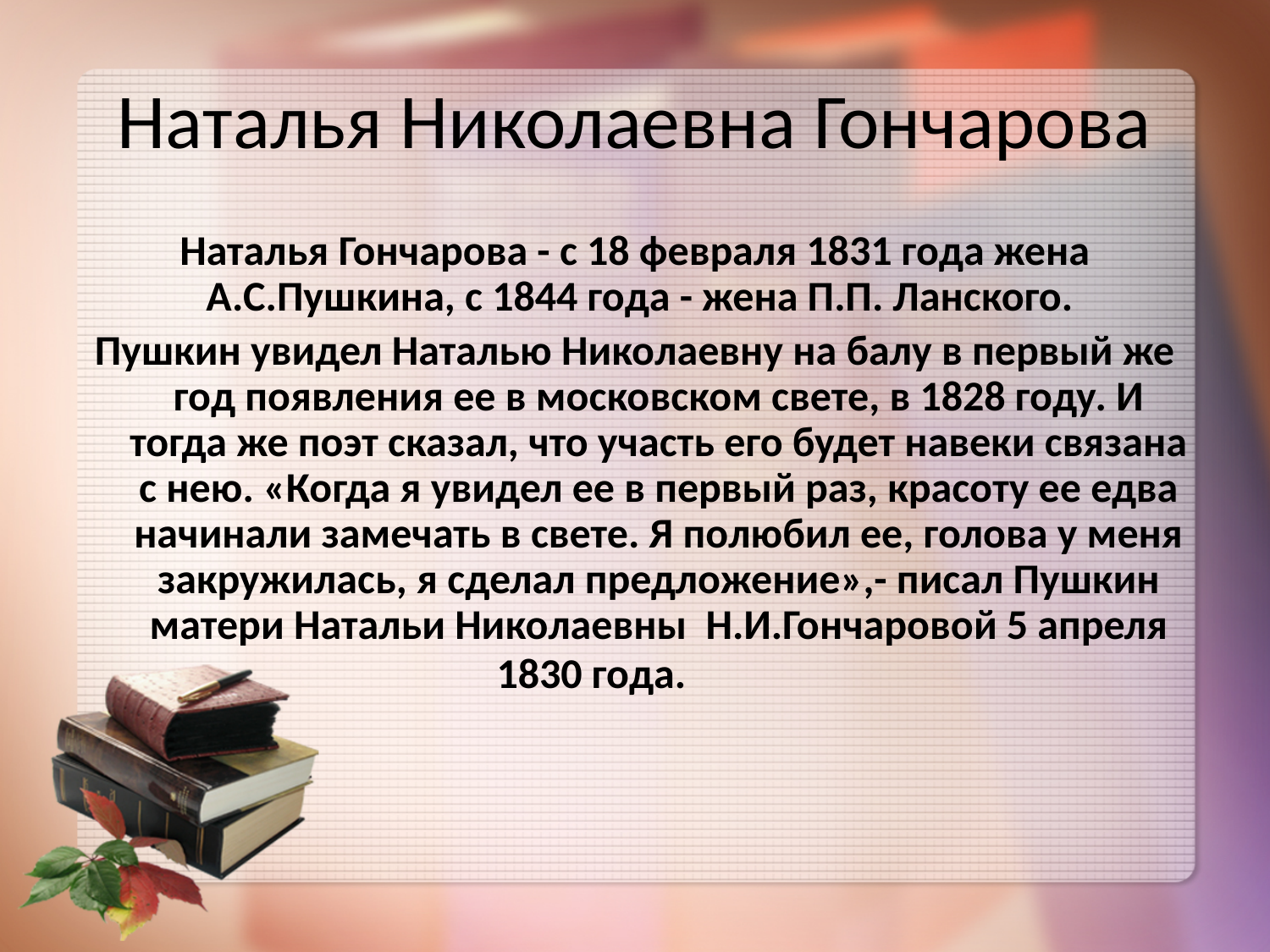

# Наталья Николаевна Гончарова
Наталья Гончарова - с 18 февраля 1831 года жена А.С.Пушкина, с 1844 года - жена П.П. Ланского.
Пушкин увидел Наталью Николаевну на балу в первый же год появления ее в московском свете, в 1828 году. И тогда же поэт сказал, что участь его будет навеки связана с нею. «Когда я увидел ее в первый раз, красоту ее едва начинали замечать в свете. Я полюбил ее, голова у меня закружилась, я сделал предложение»,- писал Пушкин матери Натальи Николаевны  Н.И.Гончаровой 5 апреля 1830 года.